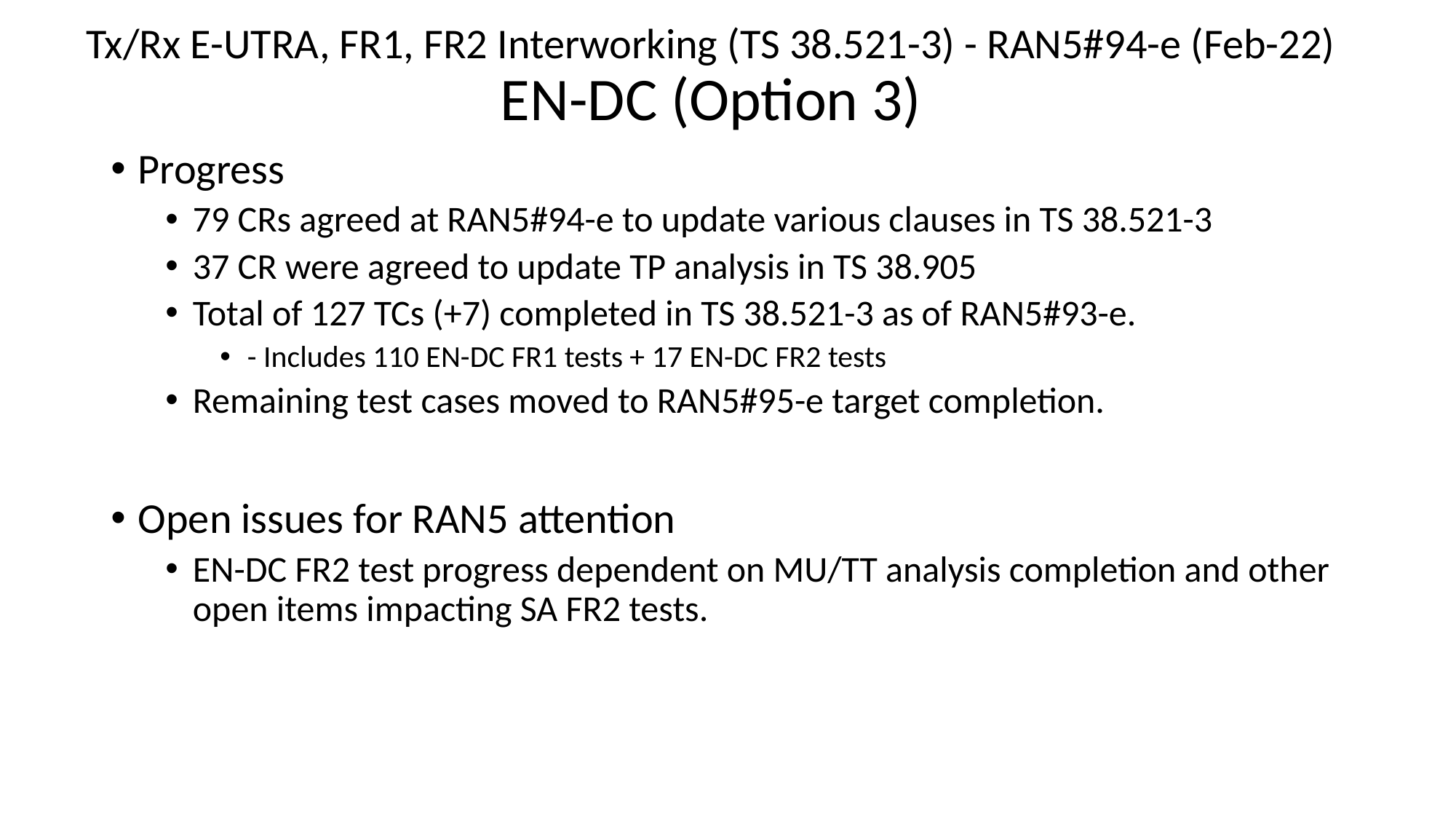

# Tx/Rx E-UTRA, FR1, FR2 Interworking (TS 38.521-3) - RAN5#94-e (Feb-22) EN-DC (Option 3)
Progress
79 CRs agreed at RAN5#94-e to update various clauses in TS 38.521-3
37 CR were agreed to update TP analysis in TS 38.905
Total of 127 TCs (+7) completed in TS 38.521-3 as of RAN5#93-e.
- Includes 110 EN-DC FR1 tests + 17 EN-DC FR2 tests
Remaining test cases moved to RAN5#95-e target completion.

Open issues for RAN5 attention
EN-DC FR2 test progress dependent on MU/TT analysis completion and other open items impacting SA FR2 tests.